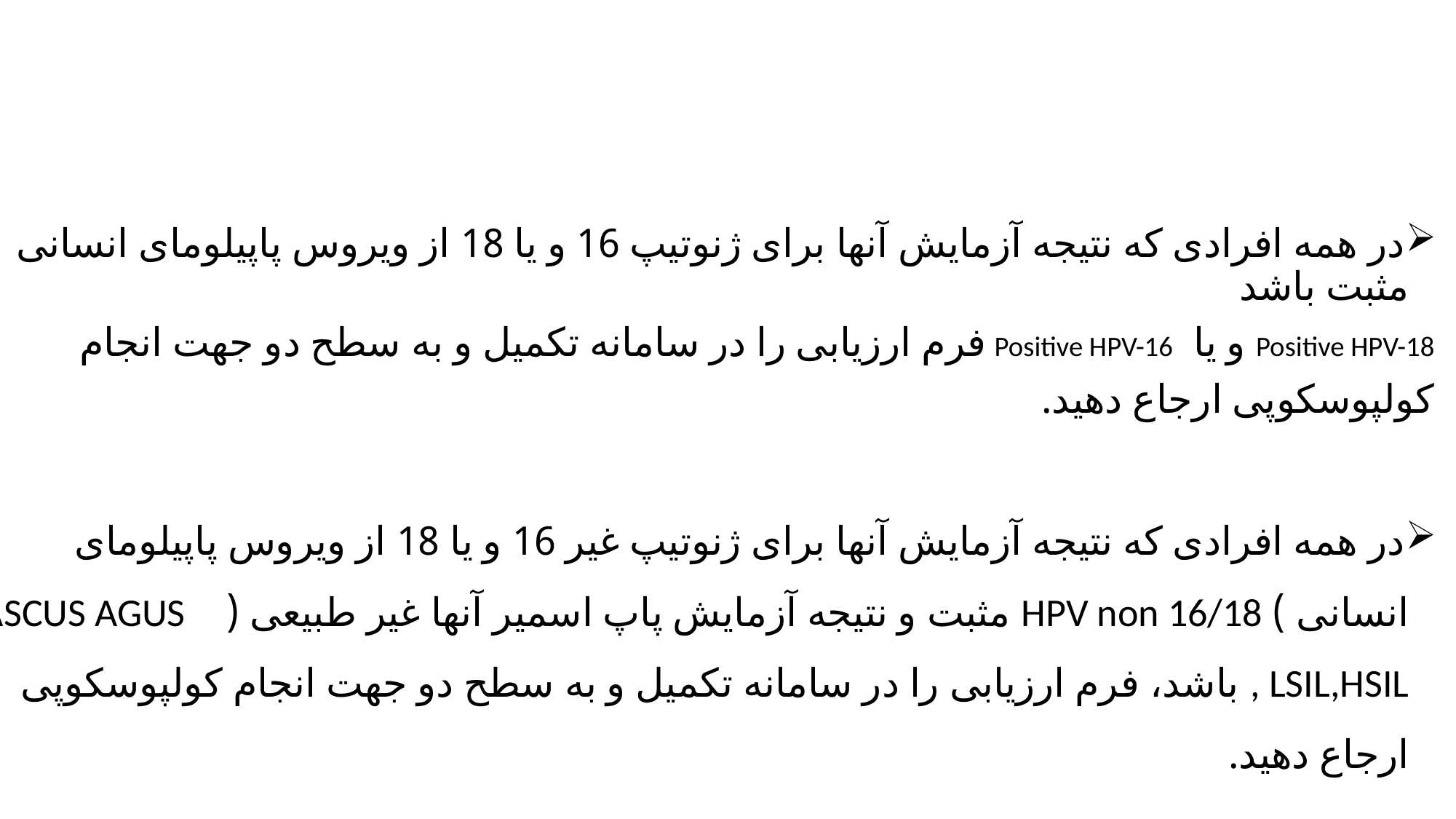

#
در همه افرادی که نتیجه آزمایش آنها برای ژنوتیپ 16 و یا 18 از ویروس پاپیلومای انسانی مثبت باشد
Positive HPV-18 و یا  Positive HPV-16 فرم ارزیابی را در سامانه تکمیل و به سطح دو جهت انجام
کولپوسکوپی ارجاع دهید.

در همه افرادی که نتیجه آزمایش آنها برای ژنوتیپ غیر 16 و یا 18 از ویروس پاپیلومای انسانی ) HPV non 16/18 مثبت و نتیجه آزمایش پاپ اسمیر آنها غیر طبیعی (    ASCUS AGUS , LSIL,HSIL باشد، فرم ارزیابی را در سامانه تکمیل و به سطح دو جهت انجام کولپوسکوپی ارجاع دهید.